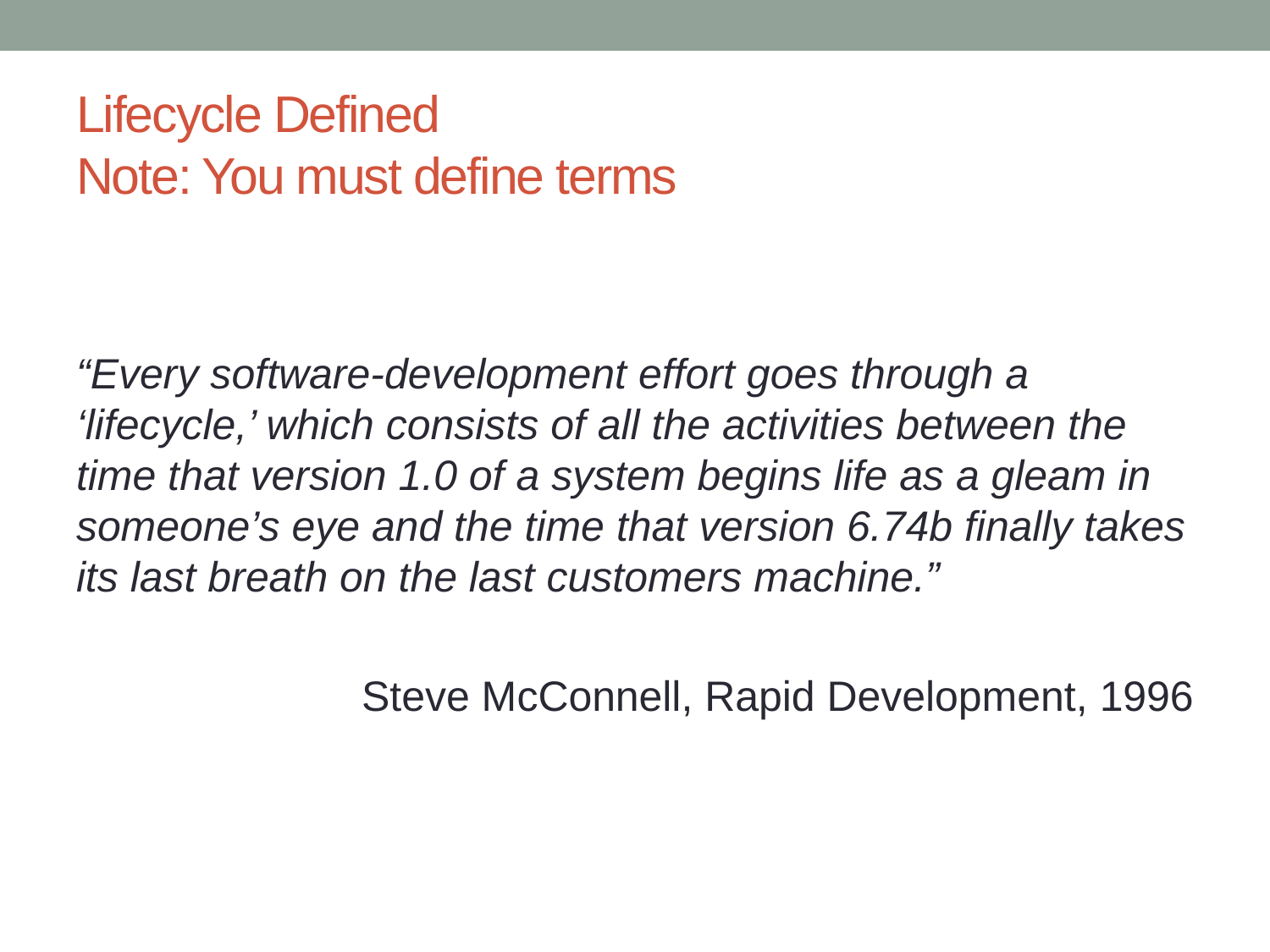

# Lifecycle Defined Note: You must define terms

“Every software-development effort goes through a ‘lifecycle,’ which consists of all the activities between the time that version 1.0 of a system begins life as a gleam in someone’s eye and the time that version 6.74b finally takes its last breath on the last customers machine.”

Steve McConnell, Rapid Development, 1996